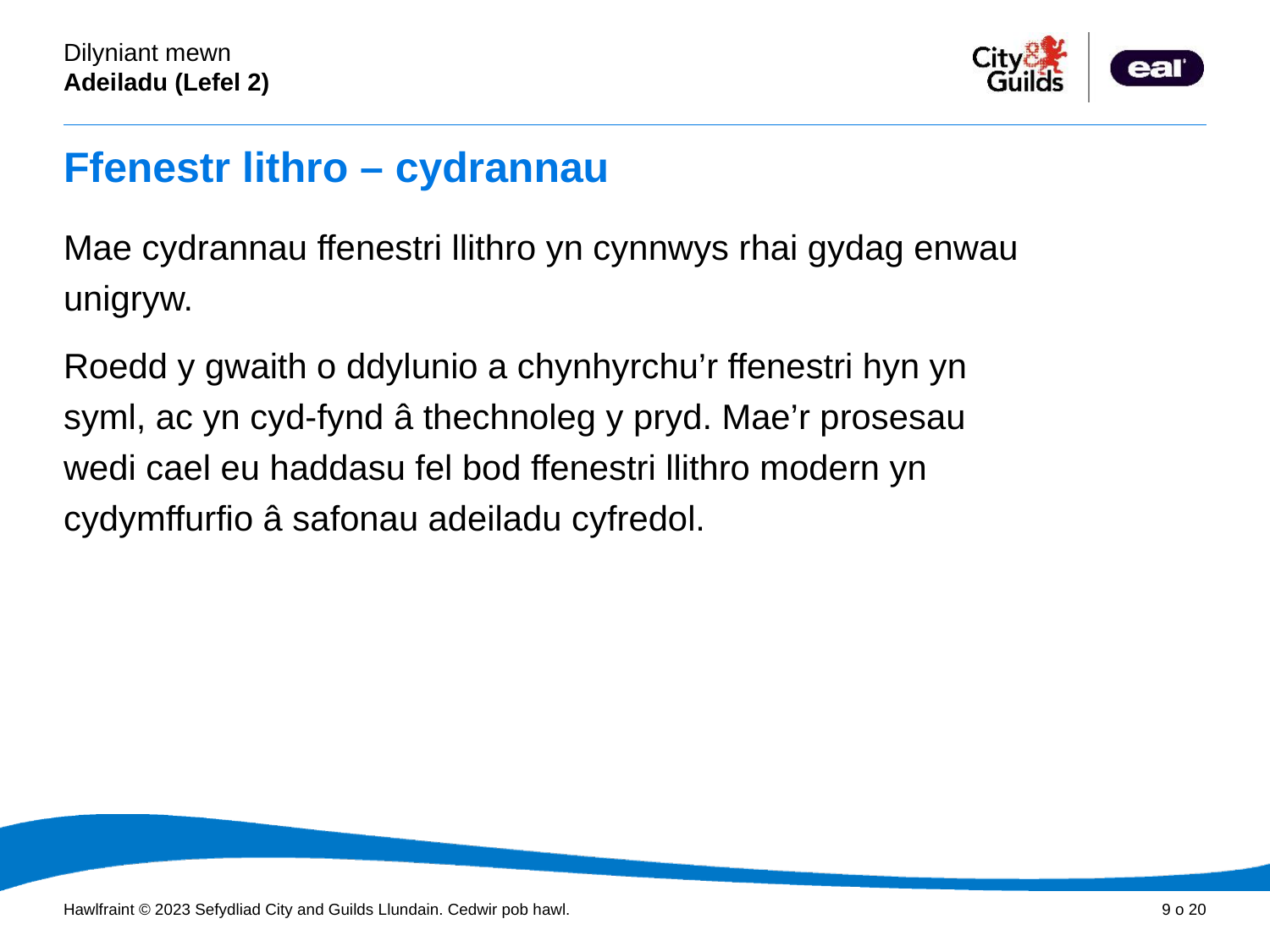

# Ffenestr lithro – cydrannau
Mae cydrannau ffenestri llithro yn cynnwys rhai gydag enwau unigryw.
Roedd y gwaith o ddylunio a chynhyrchu’r ffenestri hyn yn syml, ac yn cyd-fynd â thechnoleg y pryd. Mae’r prosesau wedi cael eu haddasu fel bod ffenestri llithro modern yn cydymffurfio â safonau adeiladu cyfredol.